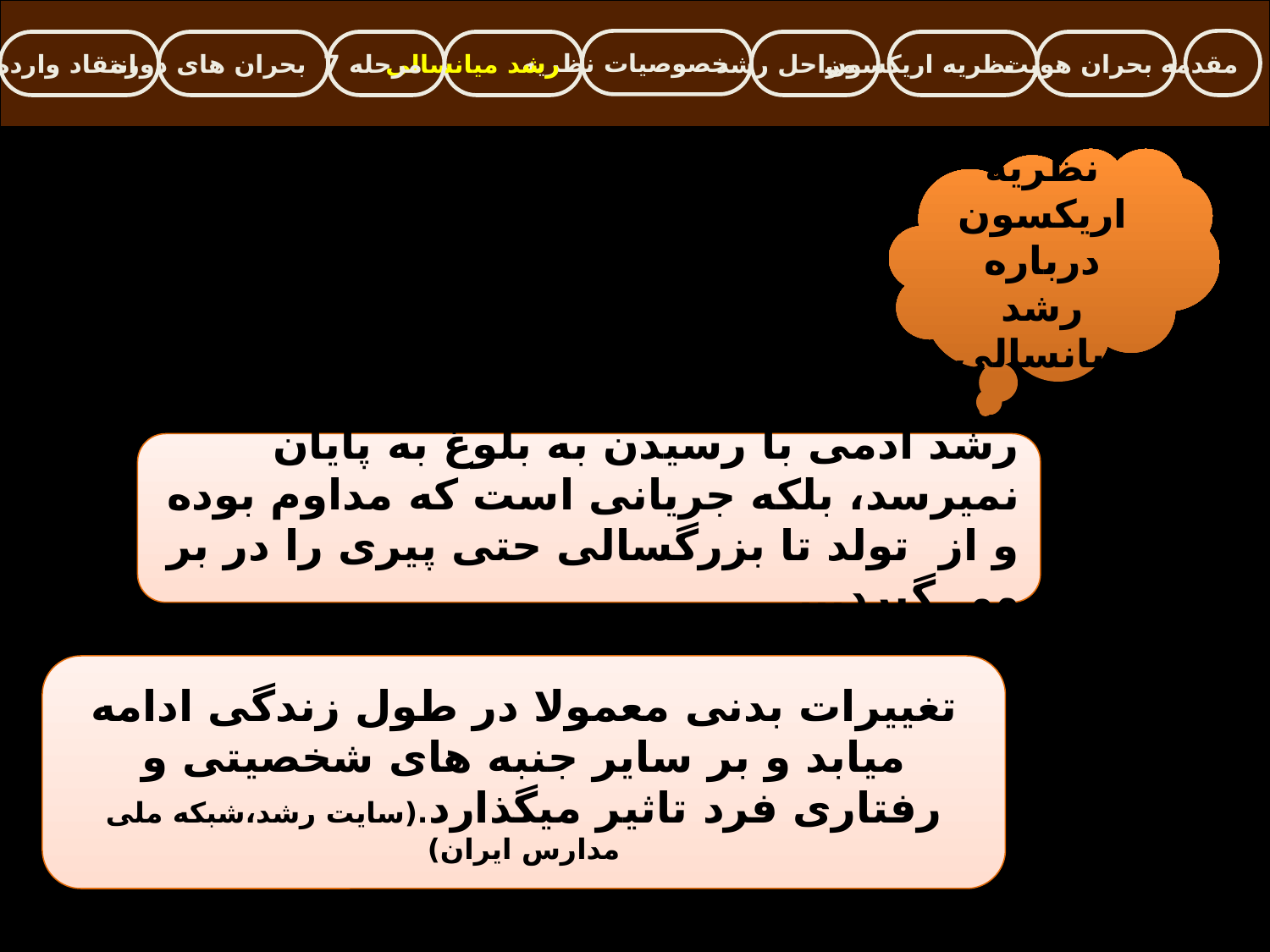

خصوصیات نظریه
مقدمه
انتقاد وارده
بحران های دوره
مرحله 7
رشد میانسالی
مراحل رشد
نظریه اریکسون
بحران هویت
نظریه اریکسون درباره رشد میانسالی
علف هاي هرز علاوه بر رقابت با بوته هاي بادنجان و استفاده از آب و مواد غذايي و سايه اندازي در مزرعه با كاهش جريان هوا محيط مناسبي براي گسترش انواع بيماريها مهيا مي كنند.
رشد آدمی با رسیدن به بلوغ به پایان نمیرسد، بلکه جریانی است که مداوم بوده و از  تولد تا بزرگسالی حتی پیری را در بر می گیرد...
تغییرات بدنی معمولا در طول زندگی ادامه میابد و بر سایر جنبه های شخصیتی و رفتاری فرد تاثیر میگذارد.(سایت رشد،شبکه ملی مدارس ایران)
خاکپوش ها موادی هستند که برای محافظت از خاک ها بر سطح زمین قرار داده می شوند.